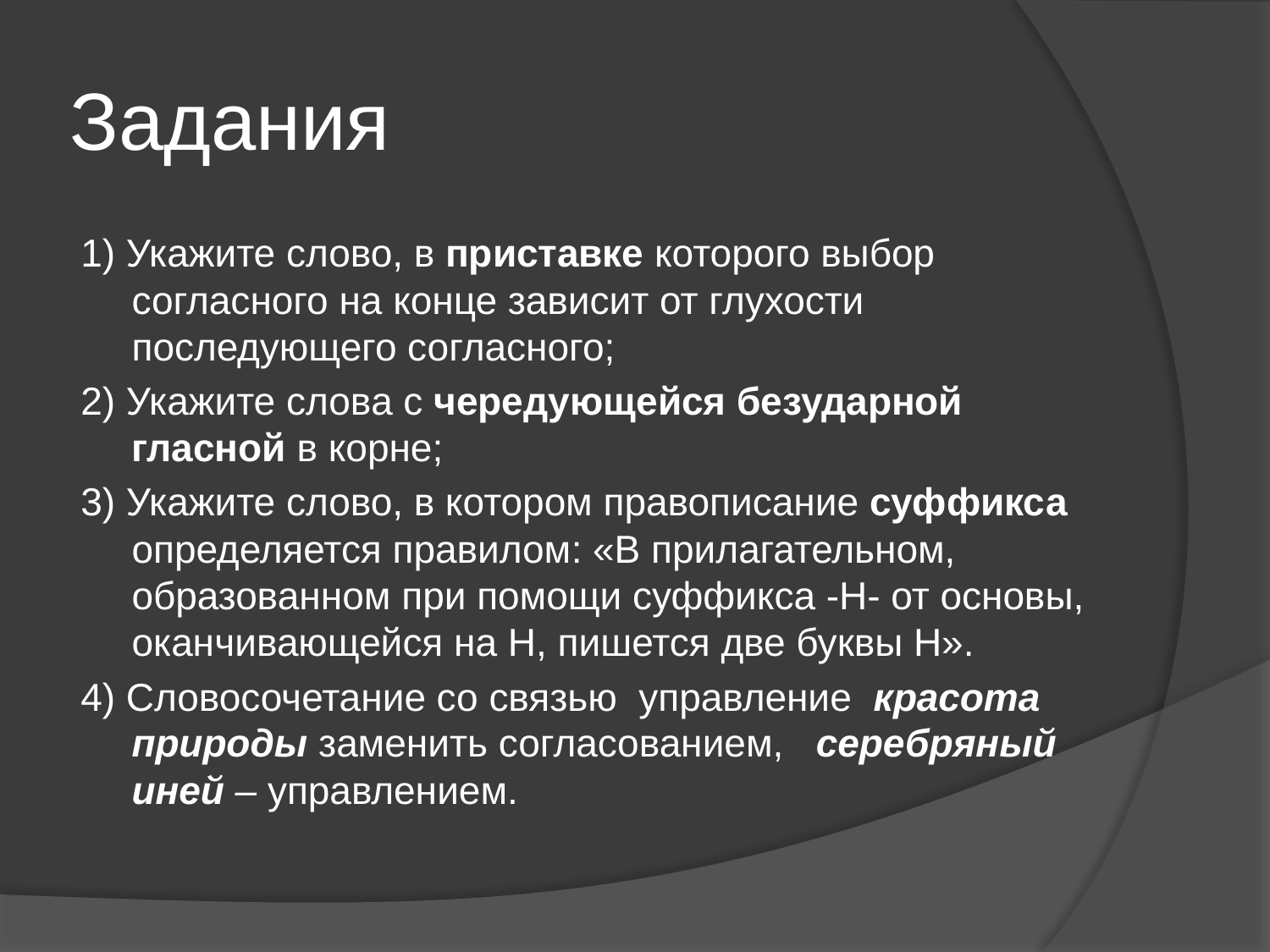

# Задания
1) Укажите слово, в приставке которого выбор согласного на конце зависит от глухости последующего согласного;
2) Укажите слова с чередующейся безударной гласной в корне;
3) Укажите слово, в котором правописание суффикса определяется правилом: «В прилагательном, образованном при помощи суффикса -Н- от основы, оканчивающейся на Н, пишется две буквы Н».
4) Словосочетание со связью  управление  красота природы заменить согласованием,   серебряный иней – управлением.